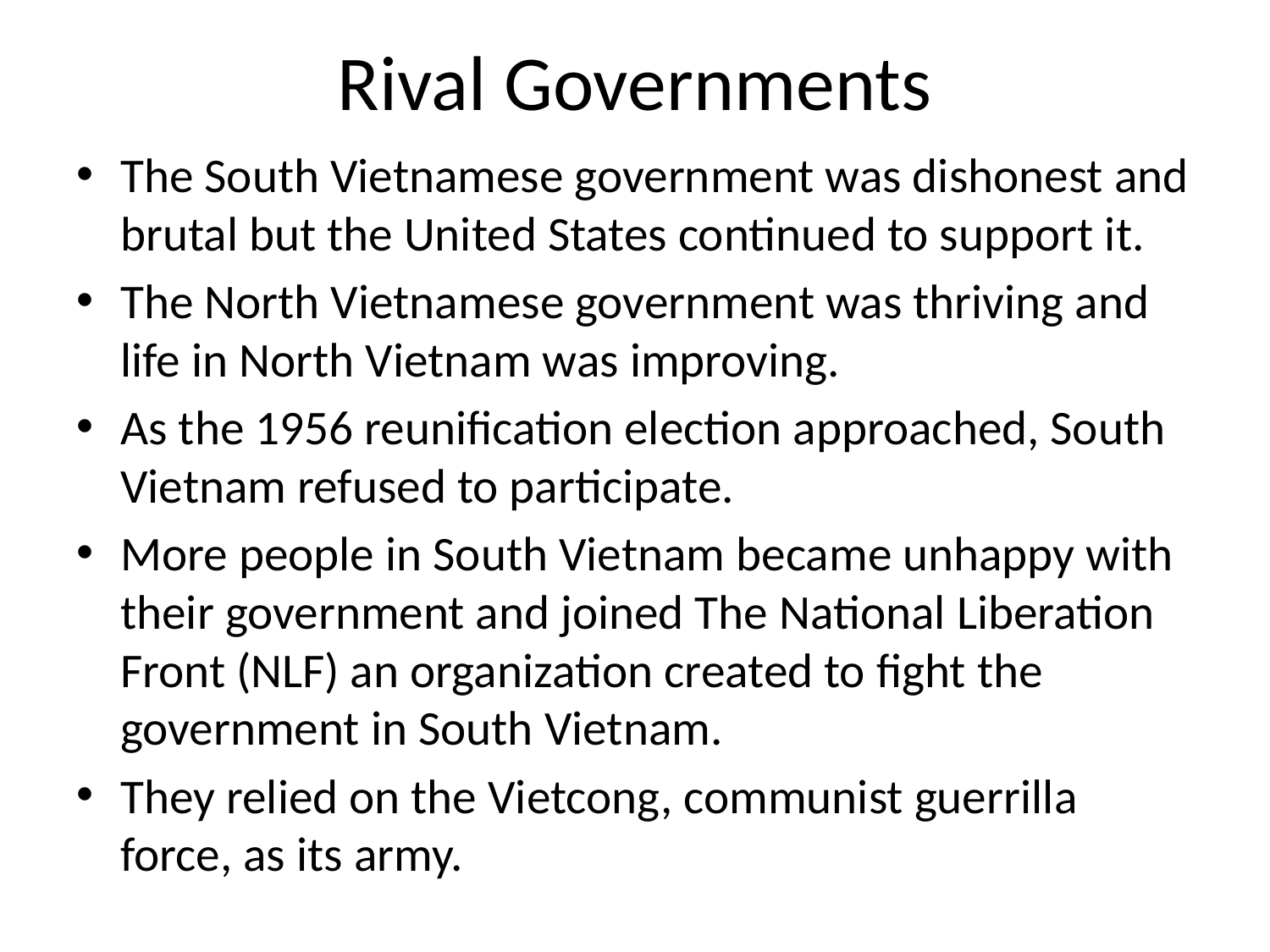

# Rival Governments
The South Vietnamese government was dishonest and brutal but the United States continued to support it.
The North Vietnamese government was thriving and life in North Vietnam was improving.
As the 1956 reunification election approached, South Vietnam refused to participate.
More people in South Vietnam became unhappy with their government and joined The National Liberation Front (NLF) an organization created to fight the government in South Vietnam.
They relied on the Vietcong, communist guerrilla force, as its army.